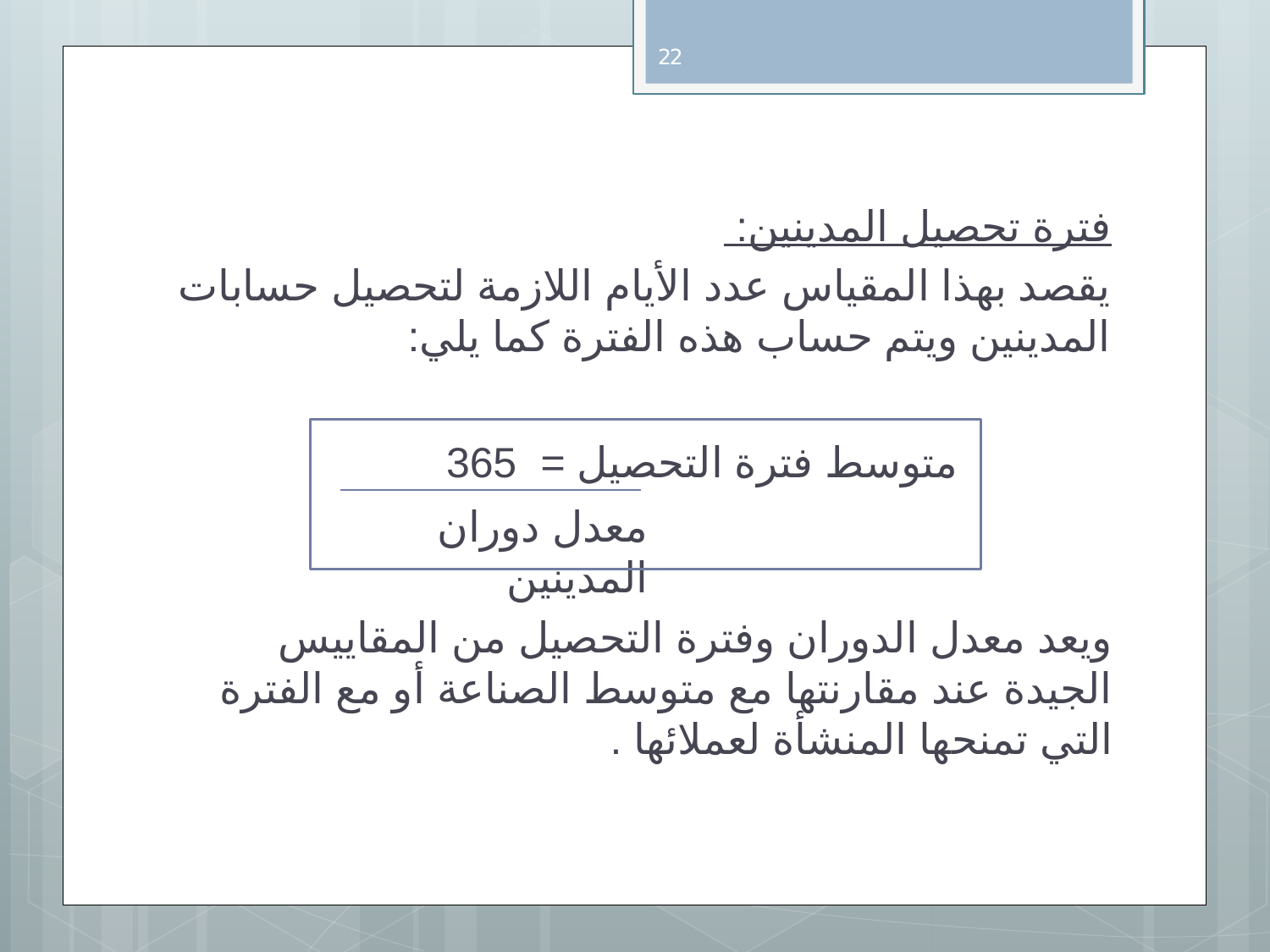

22
فترة تحصيل المدينين:
يقصد بهذا المقياس عدد الأيام اللازمة لتحصيل حسابات المدينين ويتم حساب هذه الفترة كما يلي:

متوسط فترة التحصيل =	  365
معدل دوران المدينين
ويعد معدل الدوران وفترة التحصيل من المقاييس الجيدة عند مقارنتها مع متوسط الصناعة أو مع الفترة التي تمنحها المنشأة لعملائها .